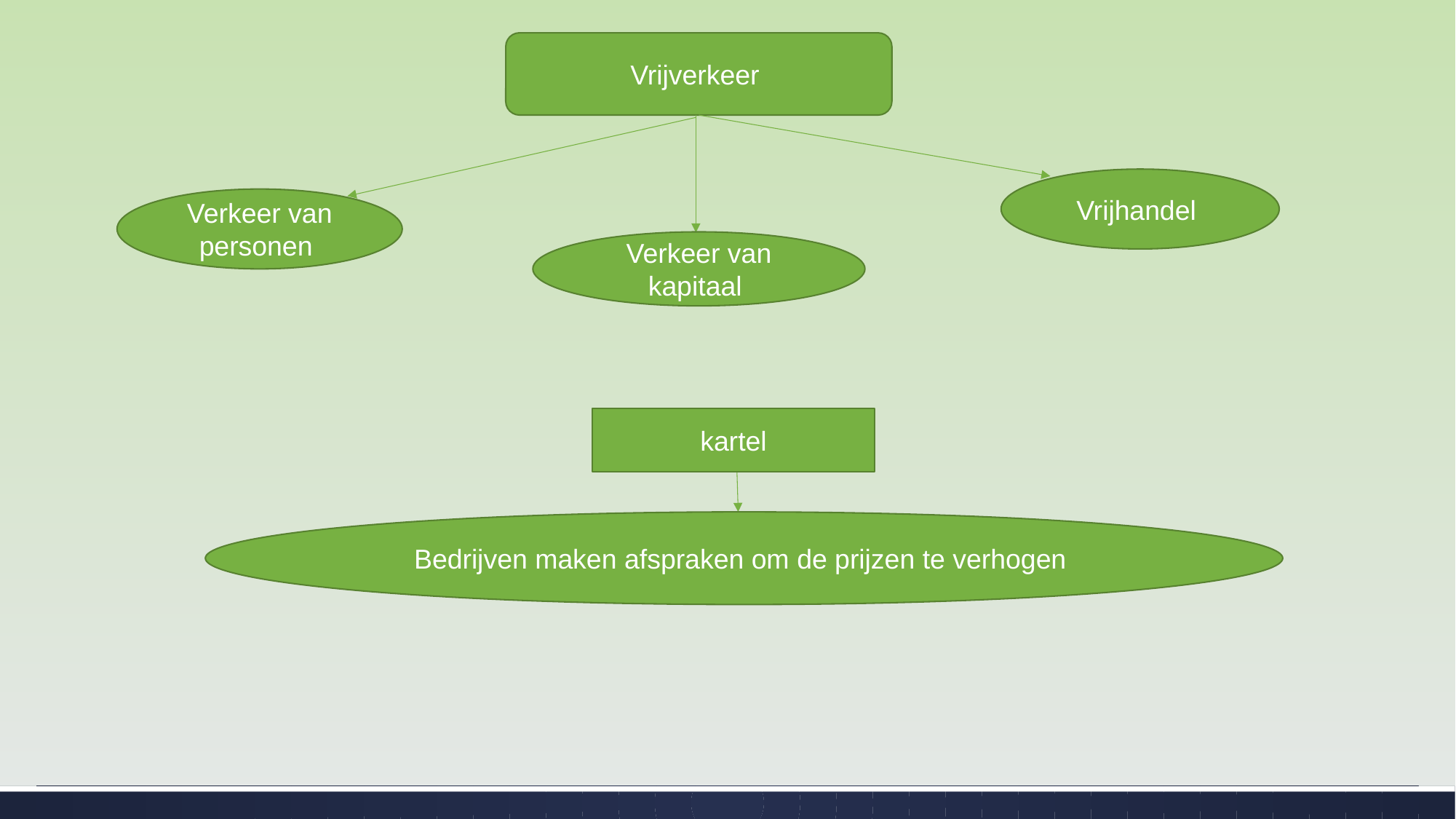

Vrijverkeer
Vrijhandel
Verkeer van personen
Verkeer van kapitaal
kartel
Bedrijven maken afspraken om de prijzen te verhogen